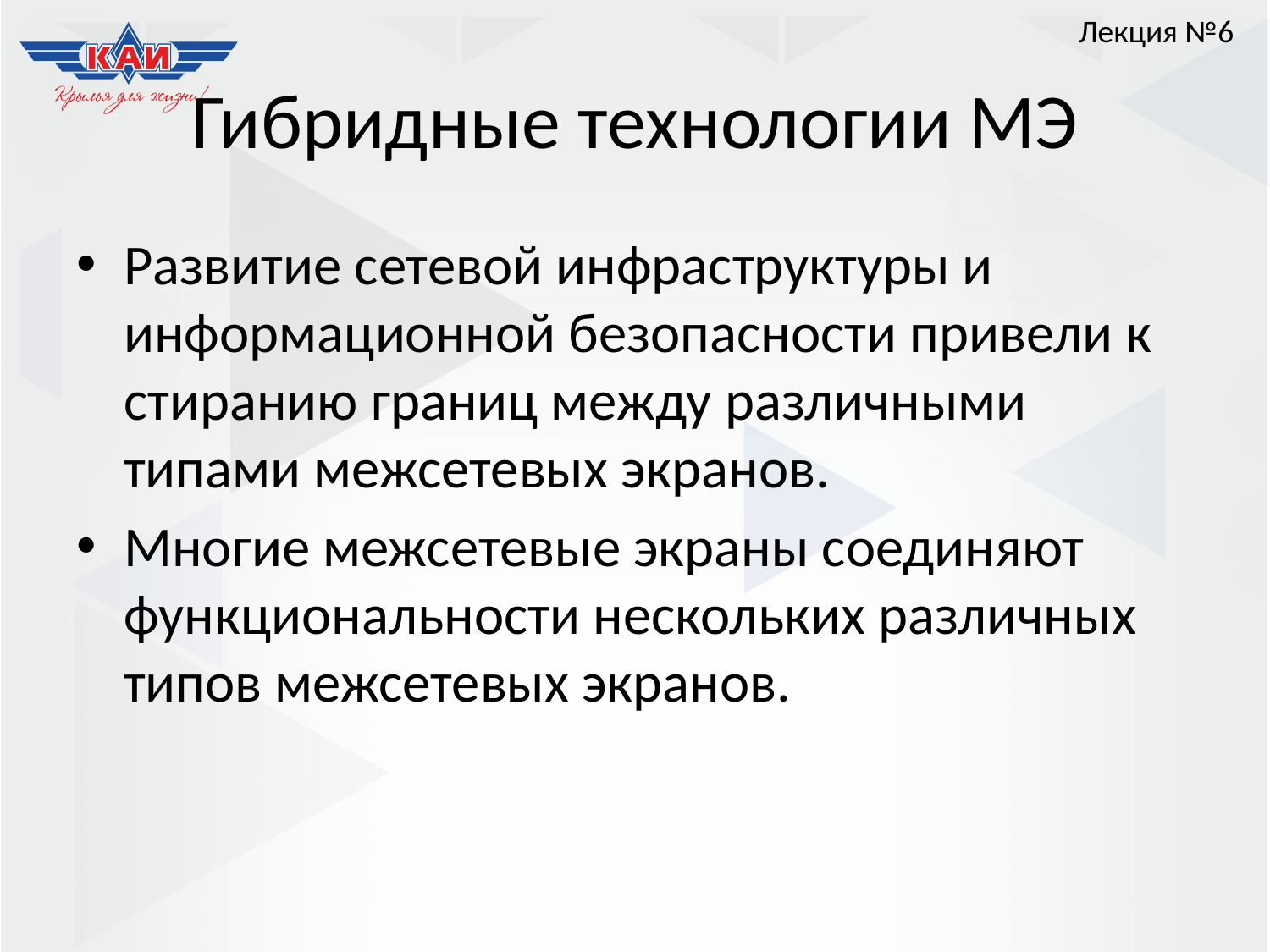

Лекция №6
# Гибридные технологии МЭ
Развитие сетевой инфраструктуры и информационной безопасности привели к стиранию границ между различными типами межсетевых экранов.
Многие межсетевые экраны соединяют функциональности нескольких различных типов межсетевых экранов.